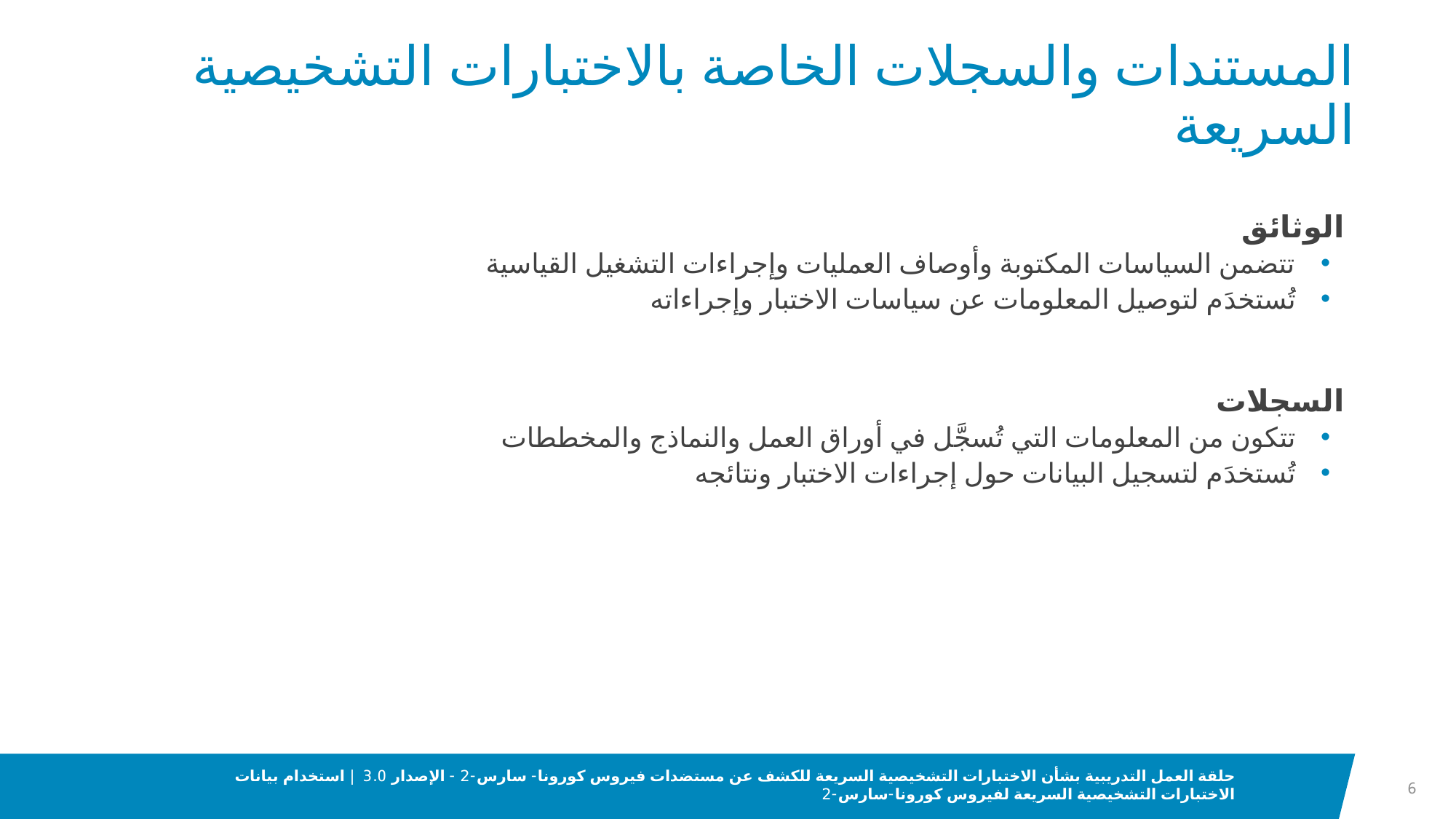

# المستندات والسجلات الخاصة بالاختبارات التشخيصية السريعة
الوثائق
تتضمن السياسات المكتوبة وأوصاف العمليات وإجراءات التشغيل القياسية
تُستخدَم لتوصيل المعلومات عن سياسات الاختبار وإجراءاته

السجلات
تتكون من المعلومات التي تُسجَّل في أوراق العمل والنماذج والمخططات
تُستخدَم لتسجيل البيانات حول إجراءات الاختبار ونتائجه

6
حلقة العمل التدريبية بشأن الاختبارات التشخيصية السريعة للكشف عن مستضدات فيروس كورونا- سارس-2 - الإصدار 3.0 | استخدام بيانات الاختبارات التشخيصية السريعة لفيروس كورونا-سارس-2